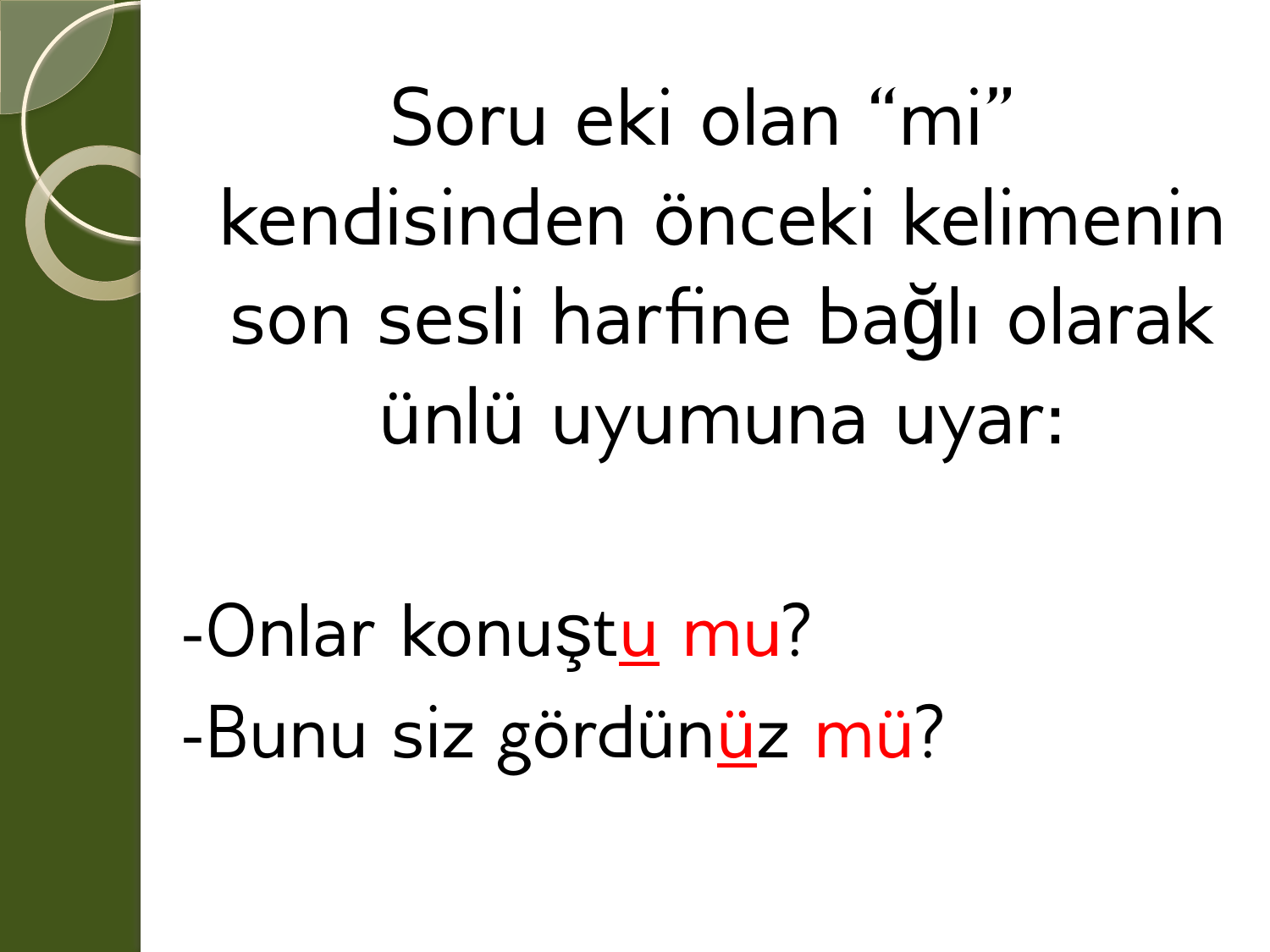

Soru eki olan “mi” kendisinden önceki kelimenin son sesli harfine bağlı olarak ünlü uyumuna uyar:

-Onlar konuştu mu?
-Bunu siz gördünüz mü?